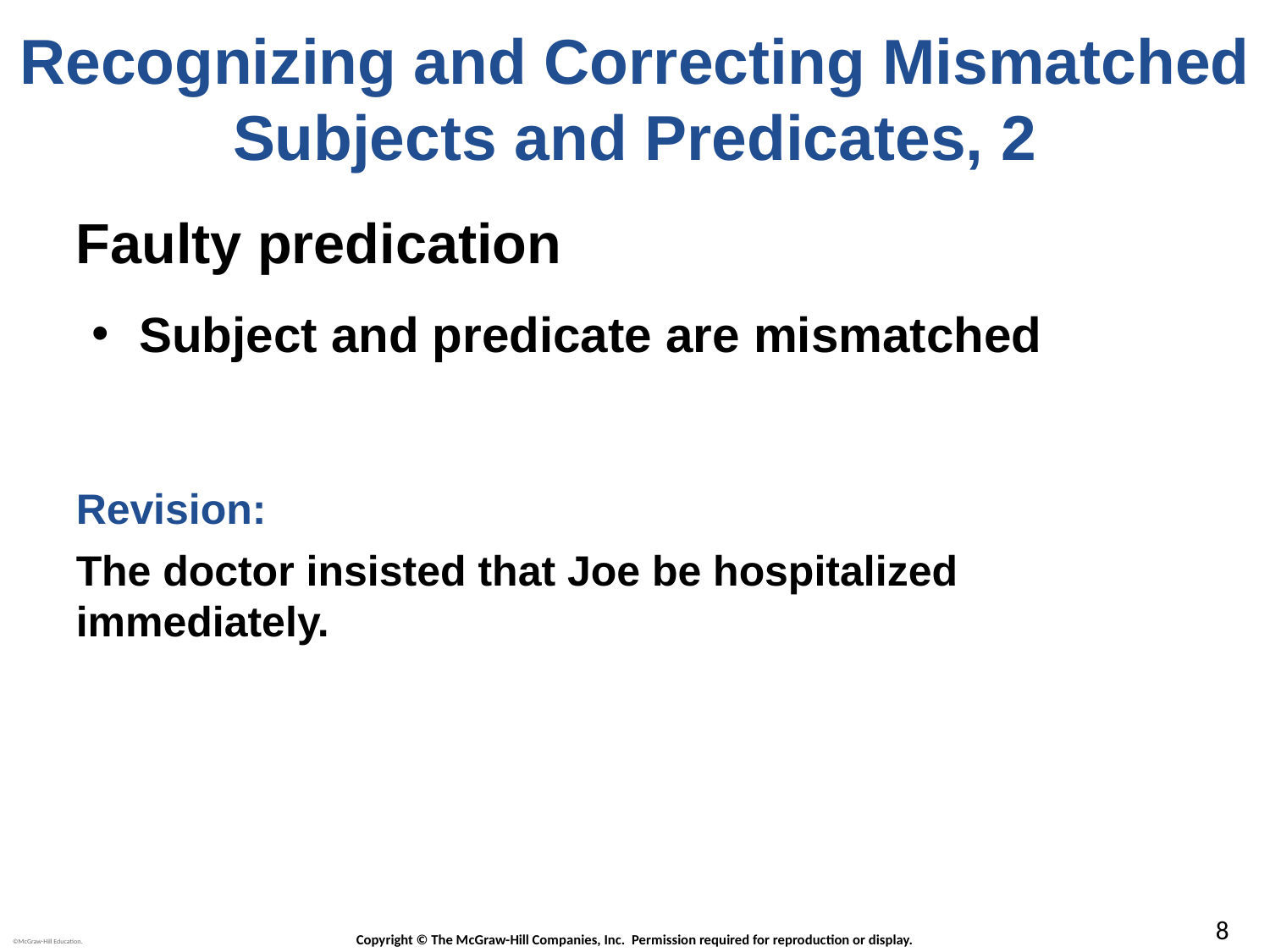

# Recognizing and Correcting Mismatched Subjects and Predicates, 2
Faulty predication
Subject and predicate are mismatched
Revision:
The doctor insisted that Joe be hospitalized immediately.